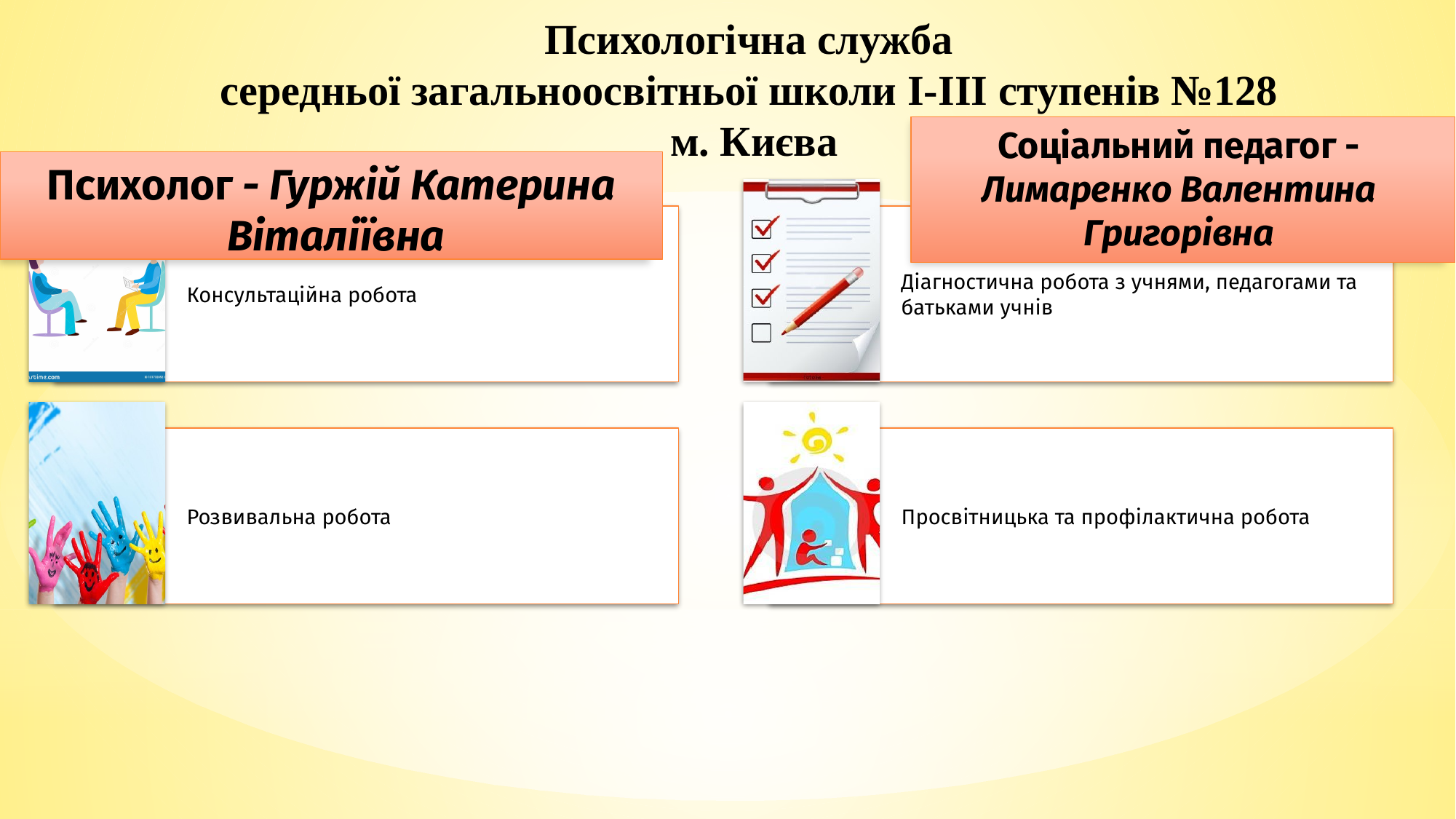

Психологічна служба
середньої загальноосвітньої школи І-ІІІ ступенів №128
м. Києва
Соціальний педагог -
Лимаренко Валентина
Григорівна

Психолог - Гуржій Катерина
 Віталіївна

Консультаційна робота
Діагностична робота з учнями, педагогами та батьками учнів
Розвивальна робота
Просвітницька та профілактична робота